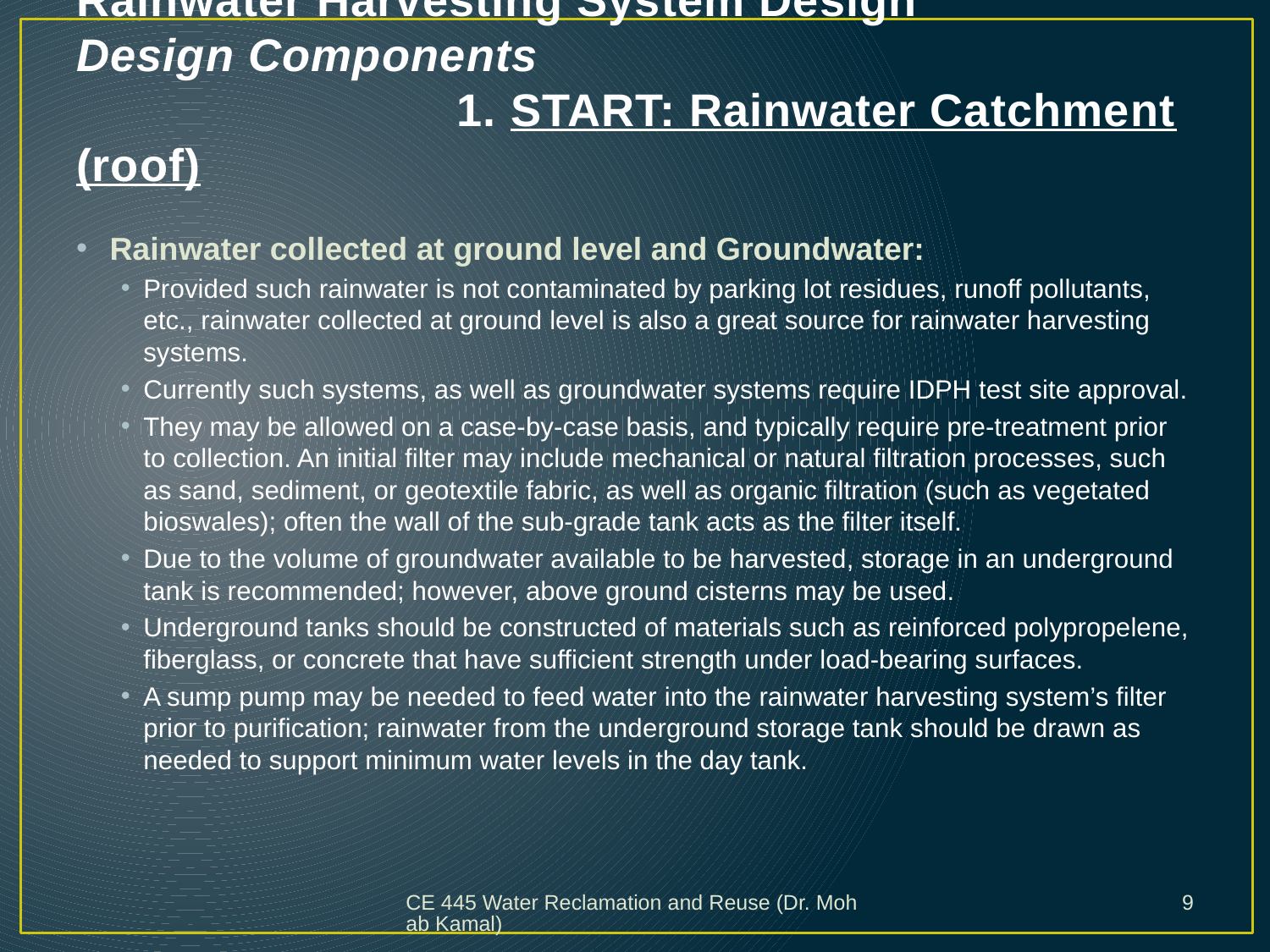

# Rainwater Harvesting System Design Design Components 1. START: Rainwater Catchment (roof)
Rainwater collected at ground level and Groundwater:
Provided such rainwater is not contaminated by parking lot residues, runoff pollutants, etc., rainwater collected at ground level is also a great source for rainwater harvesting systems.
Currently such systems, as well as groundwater systems require IDPH test site approval.
They may be allowed on a case-by-case basis, and typically require pre-treatment prior to collection. An initial filter may include mechanical or natural filtration processes, such as sand, sediment, or geotextile fabric, as well as organic filtration (such as vegetated bioswales); often the wall of the sub-grade tank acts as the filter itself.
Due to the volume of groundwater available to be harvested, storage in an underground tank is recommended; however, above ground cisterns may be used.
Underground tanks should be constructed of materials such as reinforced polypropelene, fiberglass, or concrete that have sufficient strength under load-bearing surfaces.
A sump pump may be needed to feed water into the rainwater harvesting system’s filter prior to purification; rainwater from the underground storage tank should be drawn as needed to support minimum water levels in the day tank.
CE 445 Water Reclamation and Reuse (Dr. Mohab Kamal)
9